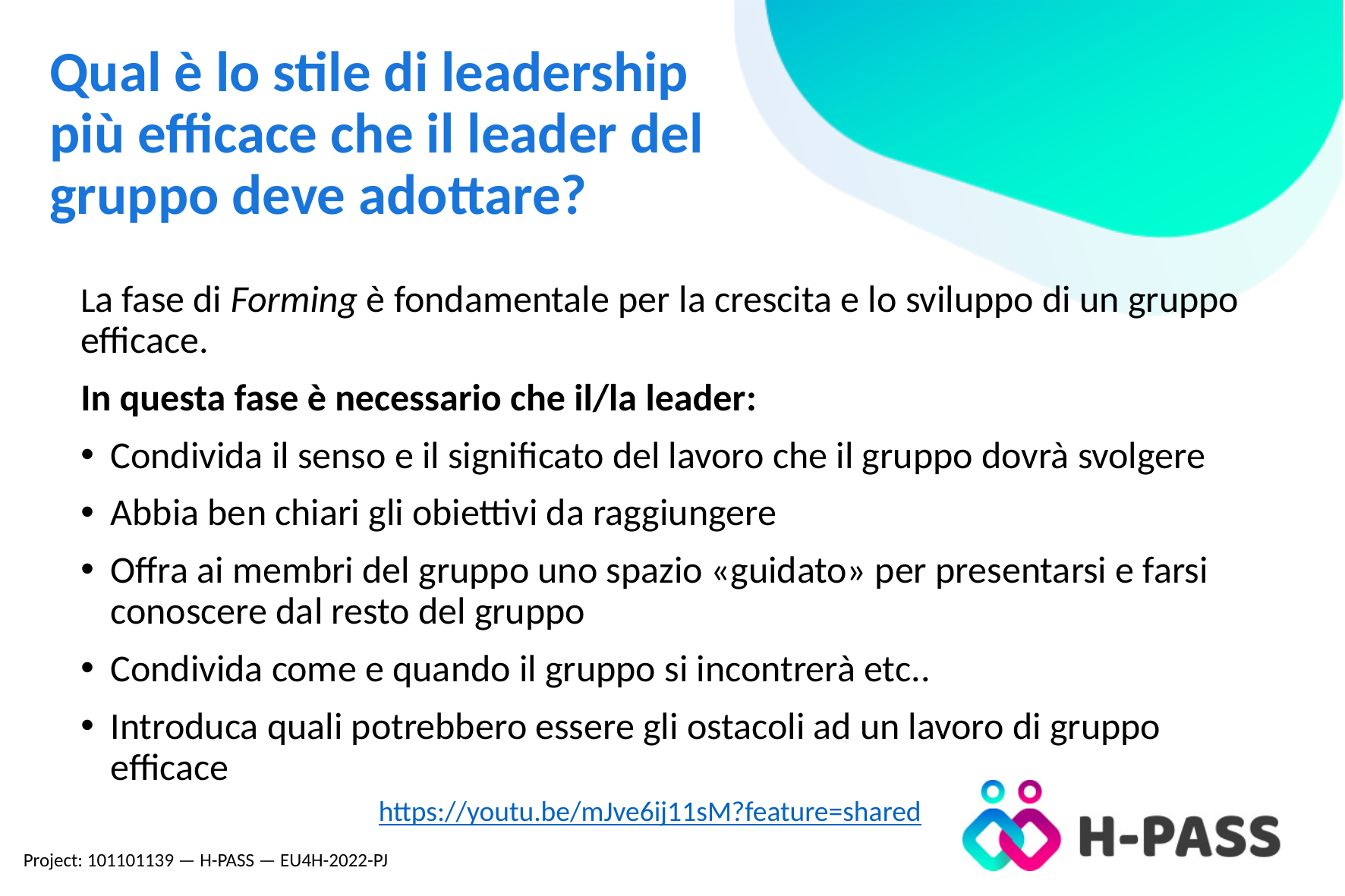

# Qual è lo stile di leadership più efficace che il leader del gruppo deve adottare?
La fase di Forming è fondamentale per la crescita e lo sviluppo di un gruppo efficace.
In questa fase è necessario che il/la leader:
Condivida il senso e il significato del lavoro che il gruppo dovrà svolgere
Abbia ben chiari gli obiettivi da raggiungere
Offra ai membri del gruppo uno spazio «guidato» per presentarsi e farsi conoscere dal resto del gruppo
Condivida come e quando il gruppo si incontrerà etc..
Introduca quali potrebbero essere gli ostacoli ad un lavoro di gruppo efficace
https://youtu.be/mJve6ij11sM?feature=shared
Project: 101101139 — H-PASS — EU4H-2022-PJ